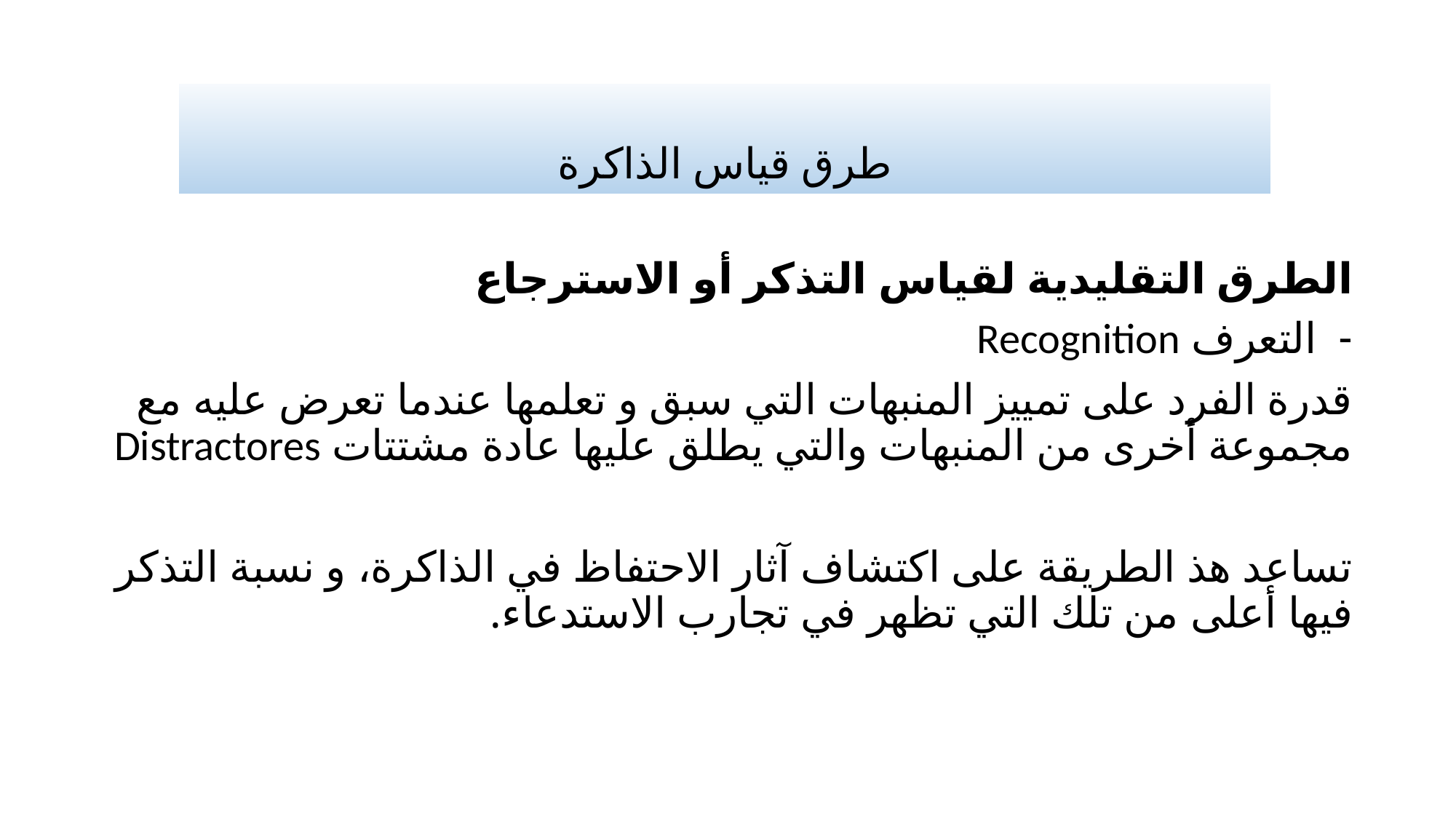

# طرق قياس الذاكرة
الطرق التقليدية لقياس التذكر أو الاسترجاع
-  التعرف Recognition
قدرة الفرد على تمييز المنبهات التي سبق و تعلمها عندما تعرض عليه مع مجموعة أخرى من المنبهات والتي يطلق عليها عادة مشتتات Distractores

تساعد هذ الطريقة على اكتشاف آثار الاحتفاظ في الذاكرة، و نسبة التذكر فيها أعلى من تلك التي تظهر في تجارب الاستدعاء.